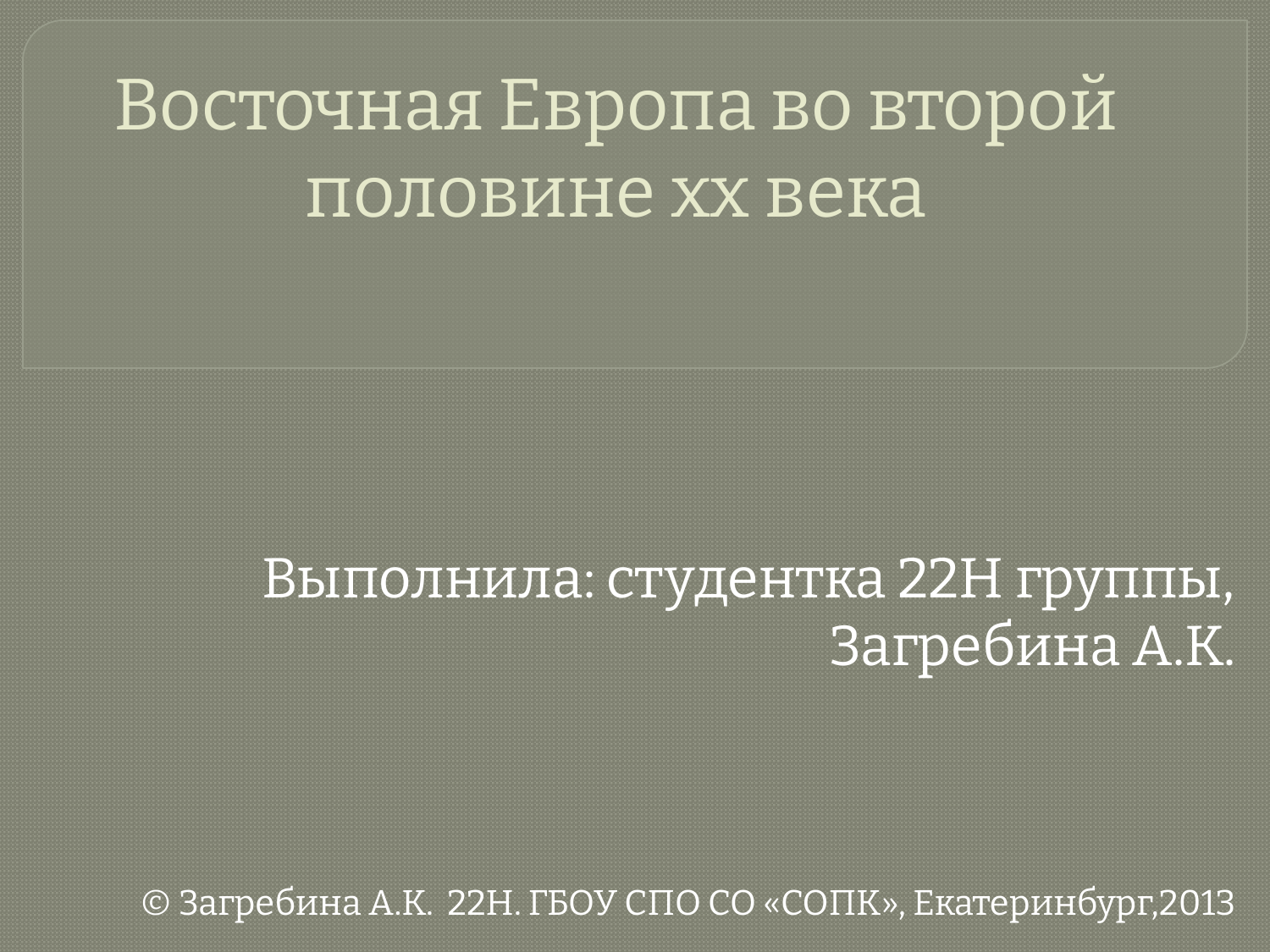

# Восточная Европа во второй половине xx века
Выполнила: студентка 22Н группы,
Загребина А.К.

© Загребина А.К.  22Н. ГБОУ СПО СО «СОПК», Екатеринбург,2013